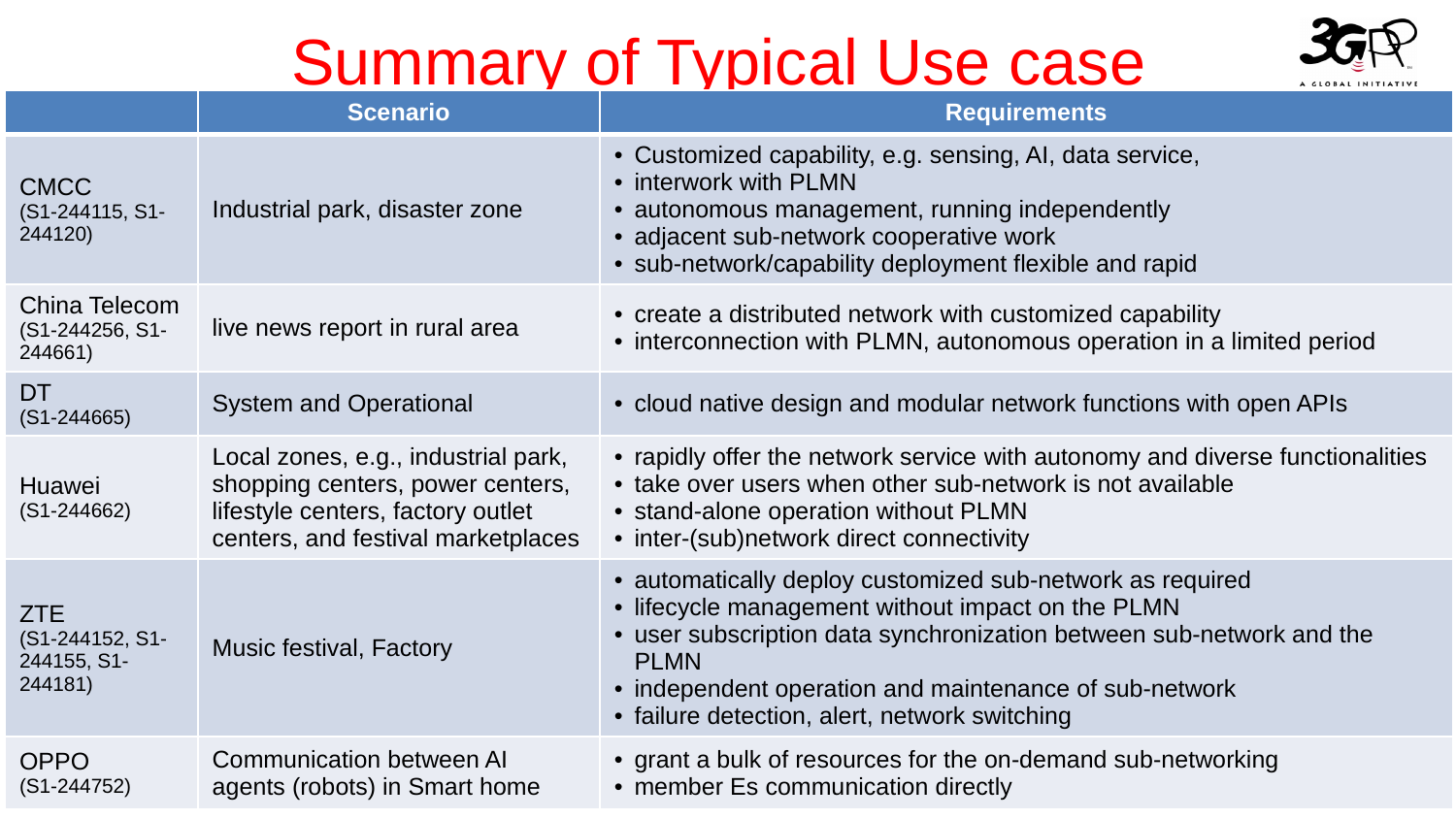

Summary of Typical Use case
|  | Scenario | Requirements |
| --- | --- | --- |
| CMCC (S1-244115, S1-244120) | Industrial park, disaster zone | Customized capability, e.g. sensing, AI, data service, interwork with PLMN autonomous management, running independently adjacent sub-network cooperative work sub-network/capability deployment flexible and rapid |
| China Telecom (S1-244256, S1-244661) | live news report in rural area | create a distributed network with customized capability interconnection with PLMN, autonomous operation in a limited period |
| DT (S1-244665) | System and Operational | cloud native design and modular network functions with open APIs |
| Huawei (S1-244662) | Local zones, e.g., industrial park, shopping centers, power centers, lifestyle centers, factory outlet centers, and festival marketplaces | rapidly offer the network service with autonomy and diverse functionalities take over users when other sub-network is not available stand-alone operation without PLMN inter-(sub)network direct connectivity |
| ZTE (S1-244152, S1-244155, S1-244181) | Music festival, Factory | automatically deploy customized sub-network as required lifecycle management without impact on the PLMN user subscription data synchronization between sub-network and the PLMN independent operation and maintenance of sub-network failure detection, alert, network switching |
| OPPO (S1-244752) | Communication between AI agents (robots) in Smart home | grant a bulk of resources for the on-demand sub-networking member Es communication directly |